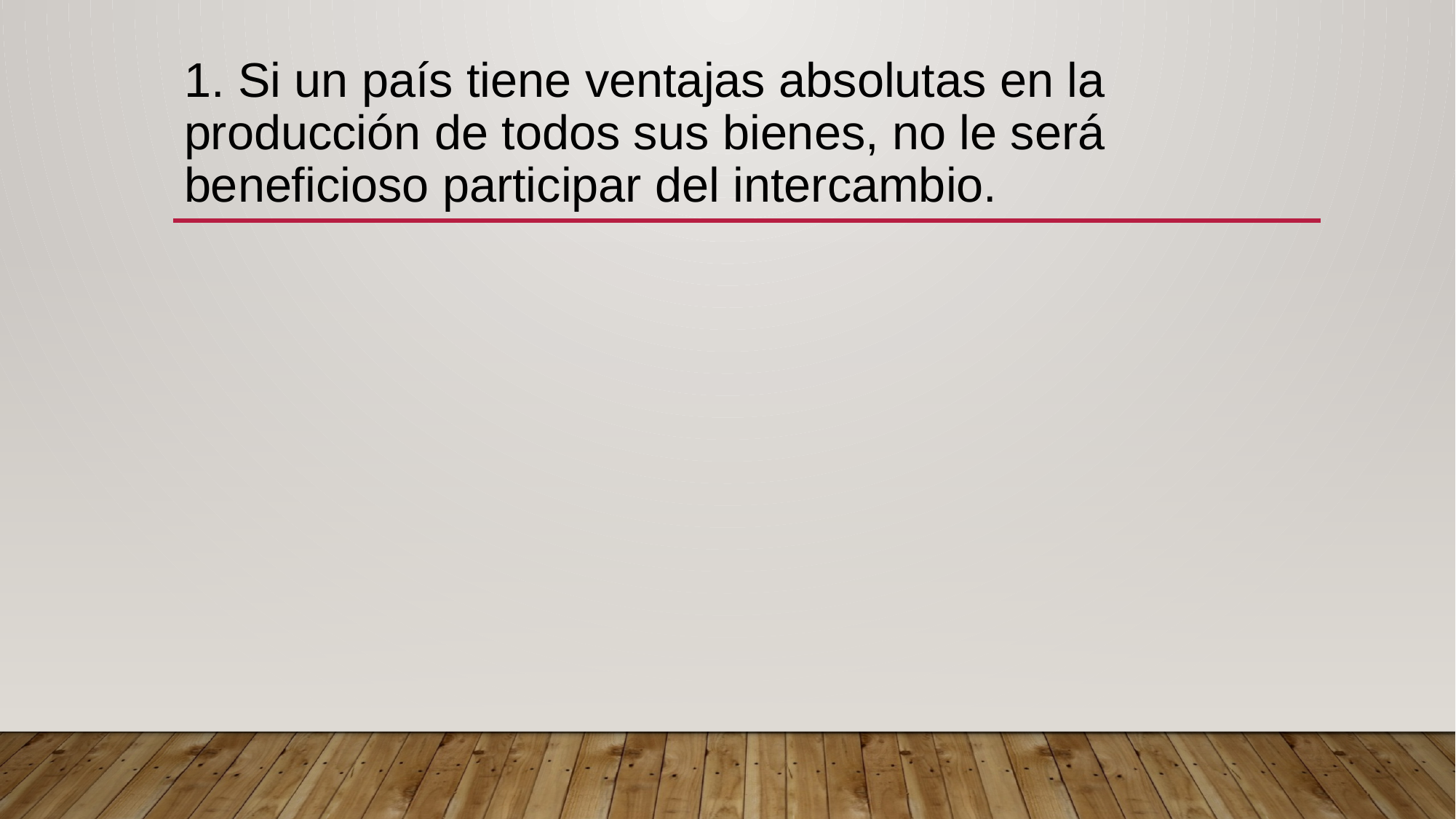

# 1. Si un país tiene ventajas absolutas en la producción de todos sus bienes, no le será beneficioso participar del intercambio.